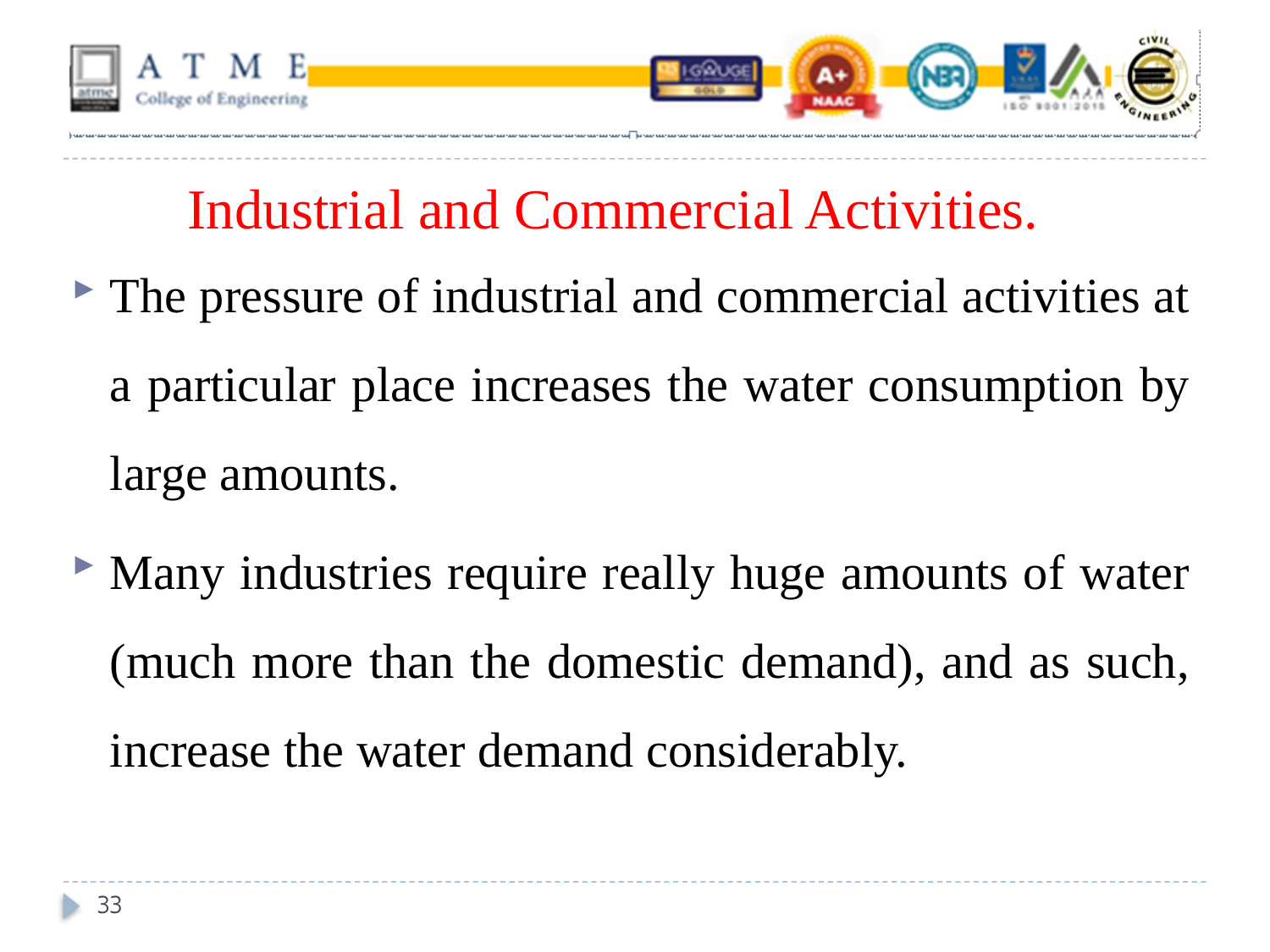

# Industrial and Commercial Activities.
The pressure of industrial and commercial activities at a particular place increases the water consumption by large amounts.
Many industries require really huge amounts of water (much more than the domestic demand), and as such, increase the water demand considerably.
33